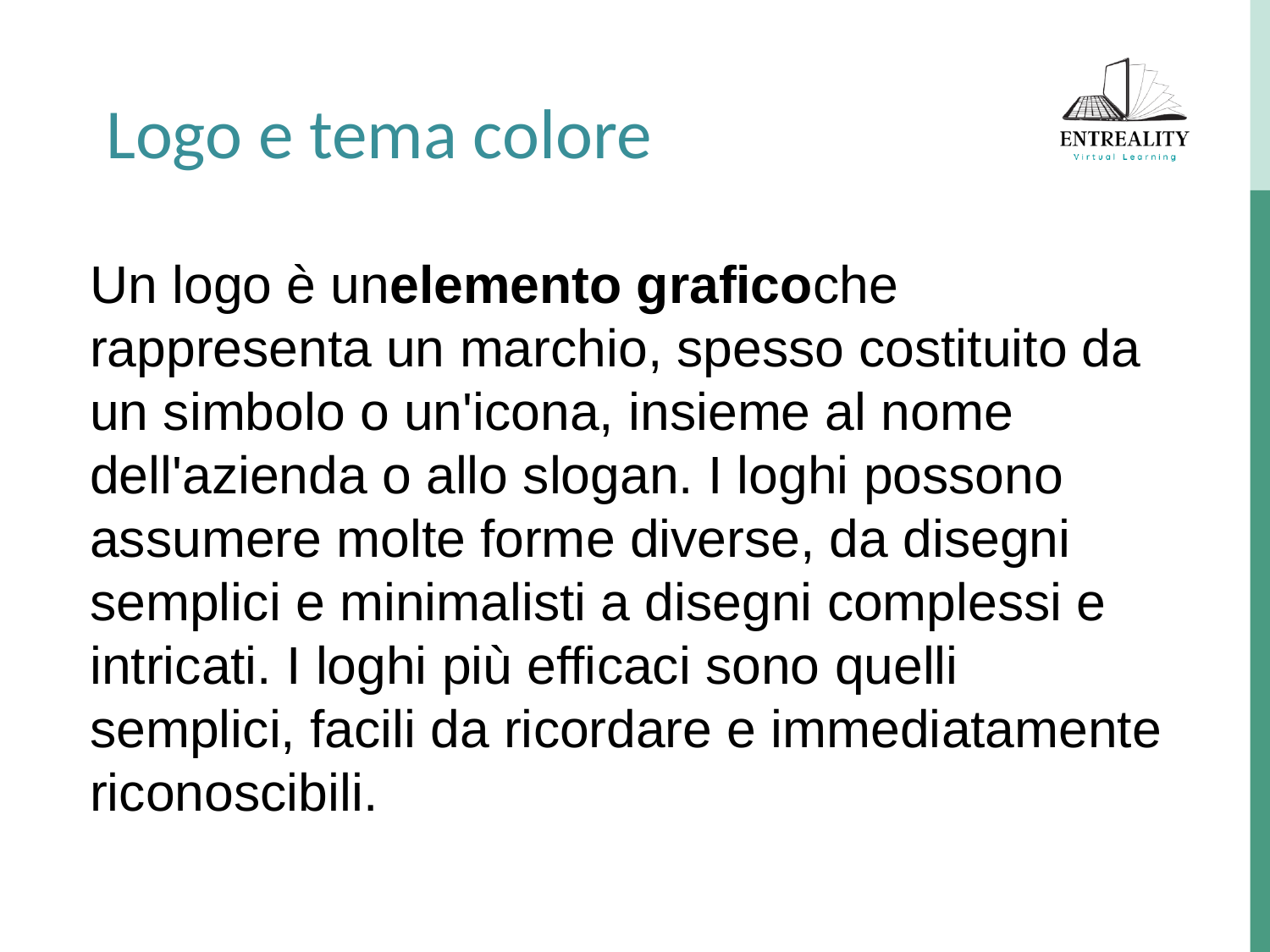

Logo e tema colore

Un logo è unelemento graficoche rappresenta un marchio, spesso costituito da un simbolo o un'icona, insieme al nome dell'azienda o allo slogan. I loghi possono assumere molte forme diverse, da disegni semplici e minimalisti a disegni complessi e intricati. I loghi più efficaci sono quelli semplici, facili da ricordare e immediatamente riconoscibili.